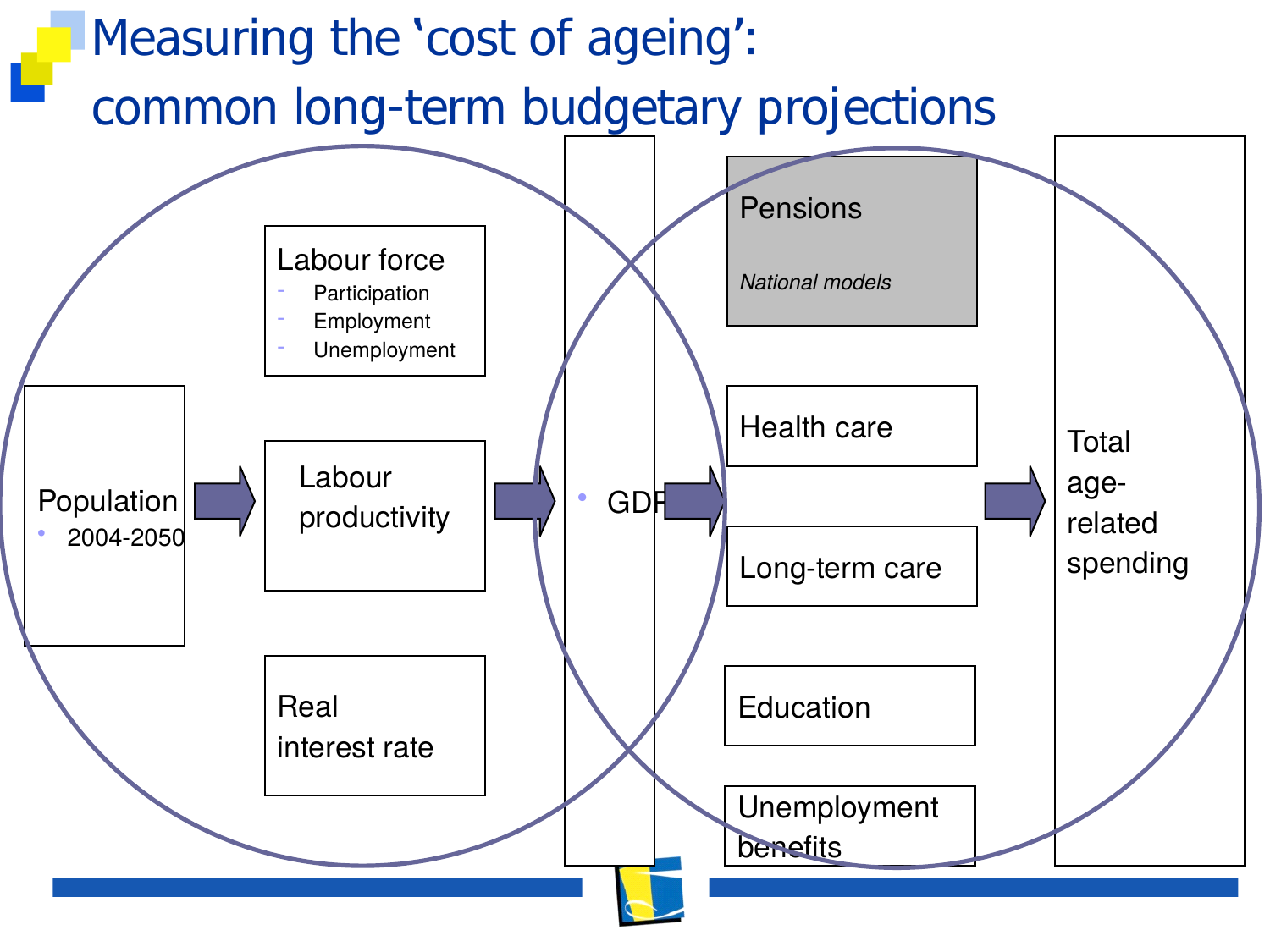

Measuring the ‘cost of ageing’:
common long-term budgetary projections
GDP
Labour force
 Participation
 Employment
 Unemployment
Population
2004-2050
Labour
productivity

Real
interest rate
Total
age-
related
spending
Pensions

National models
Health care
Long-term care
Education
Unemployment
benefits